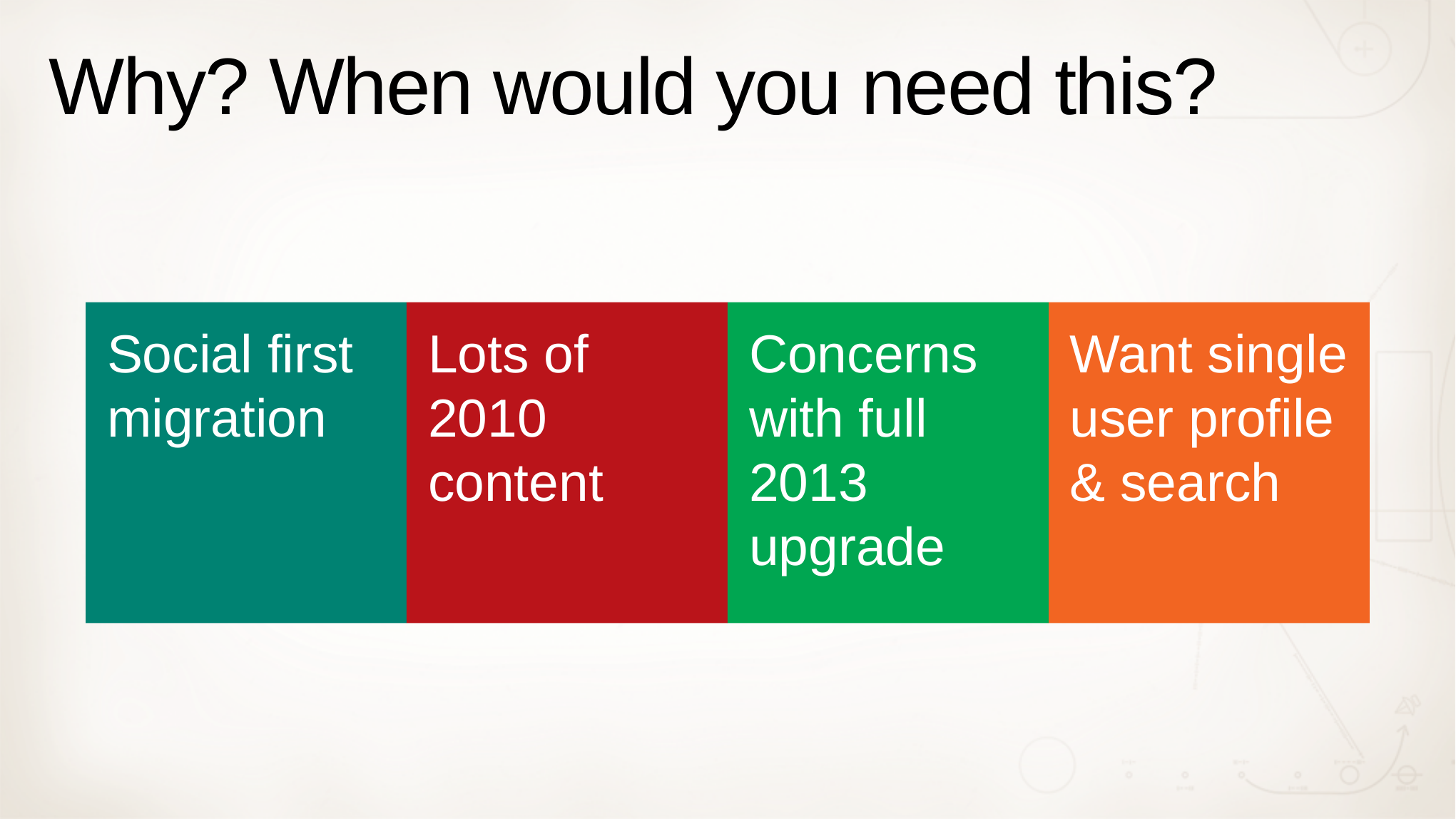

# Why? When would you need this?
Social first
migration
Lots of 2010 content
Concerns with full 2013 upgrade
Want single user profile & search